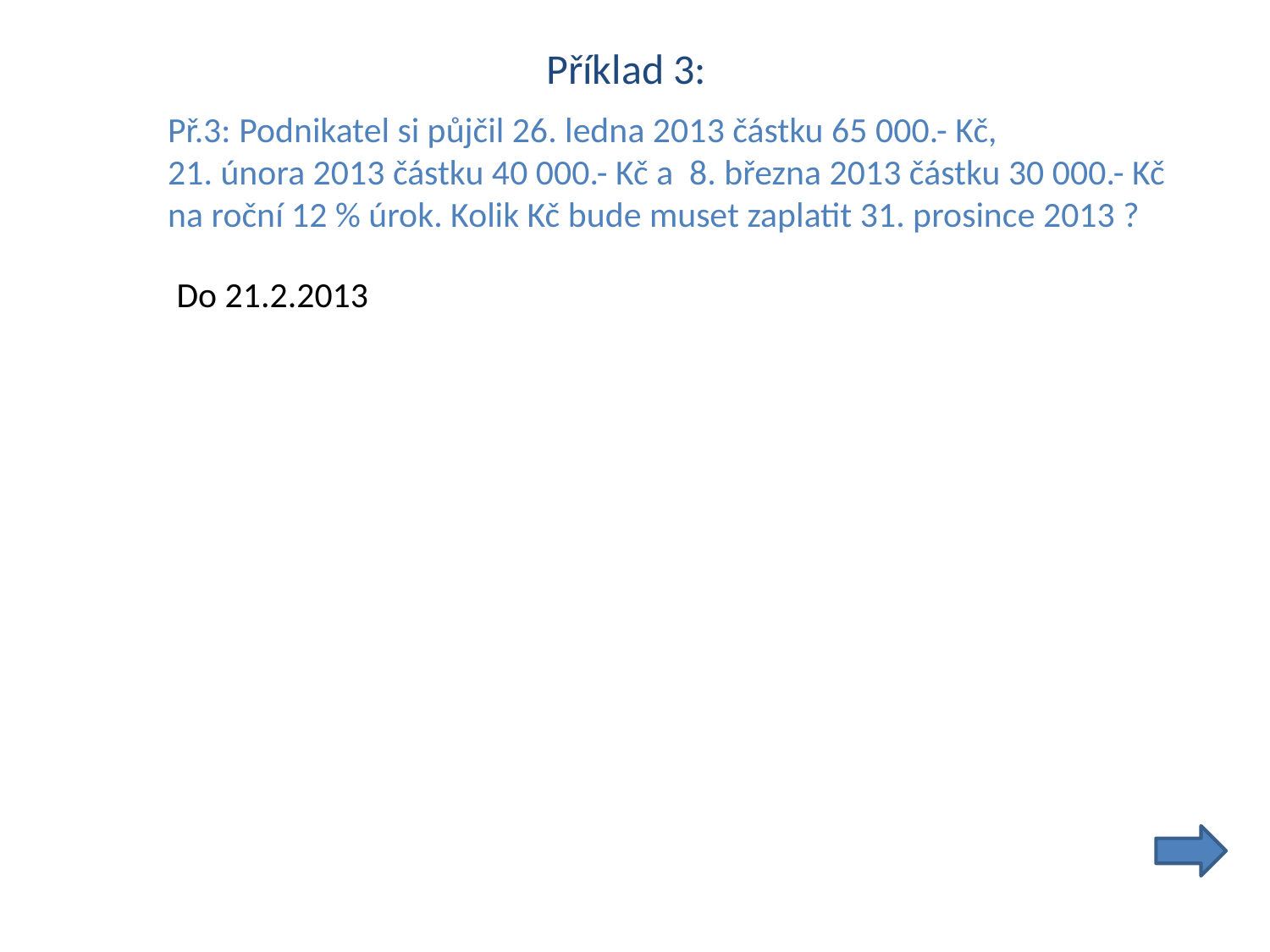

Příklad 3:
Př.3: Podnikatel si půjčil 26. ledna 2013 částku 65 000.- Kč,
21. února 2013 částku 40 000.- Kč a  8. března 2013 částku 30 000.- Kč
na roční 12 % úrok. Kolik Kč bude muset zaplatit 31. prosince 2013 ?

Do 21.2.2013